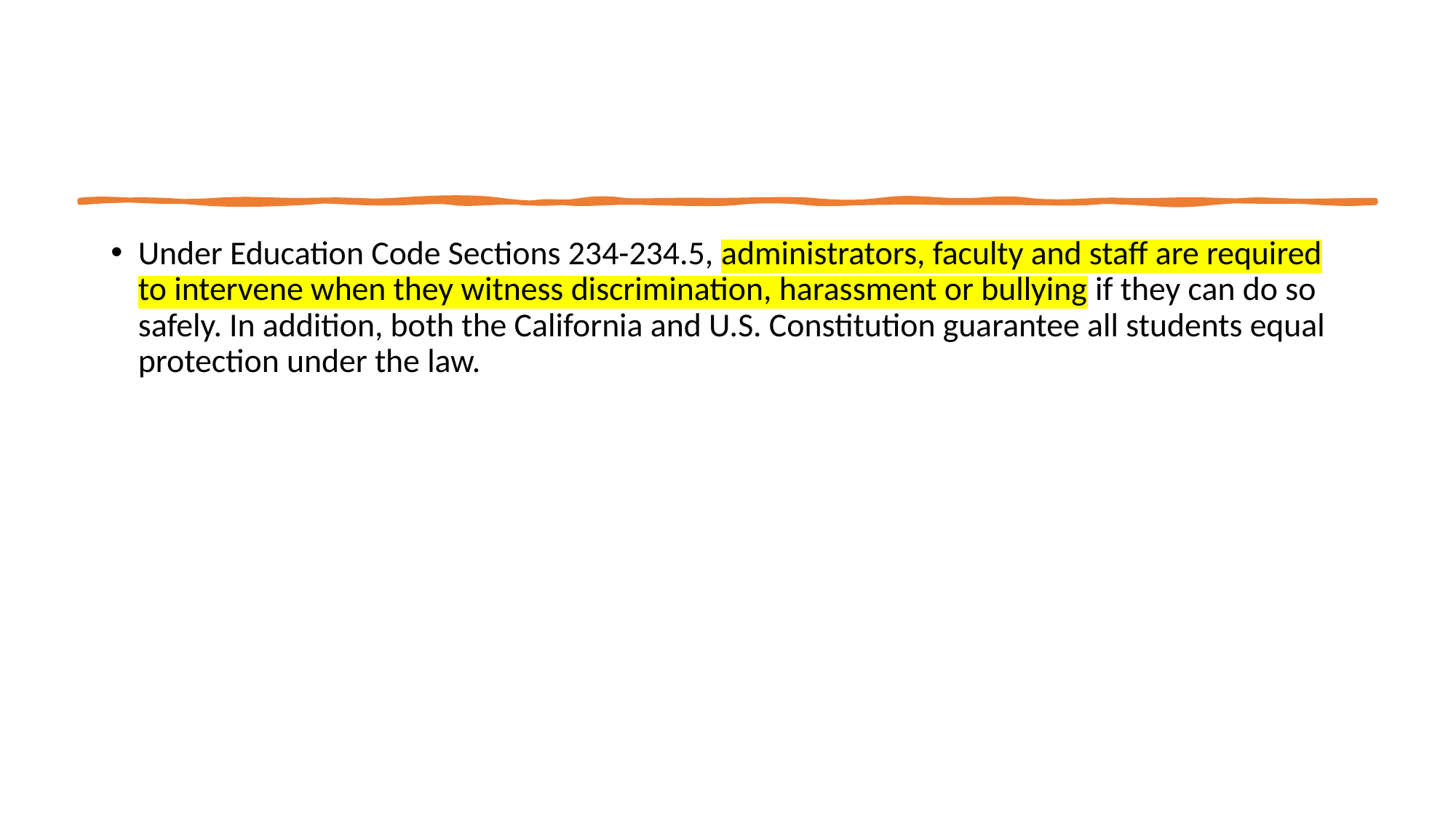

Under Education Code Sections 234-234.5, administrators, faculty and staff are required to intervene when they witness discrimination, harassment or bullying if they can do so safely. In addition, both the California and U.S. Constitution guarantee all students equal protection under the law.